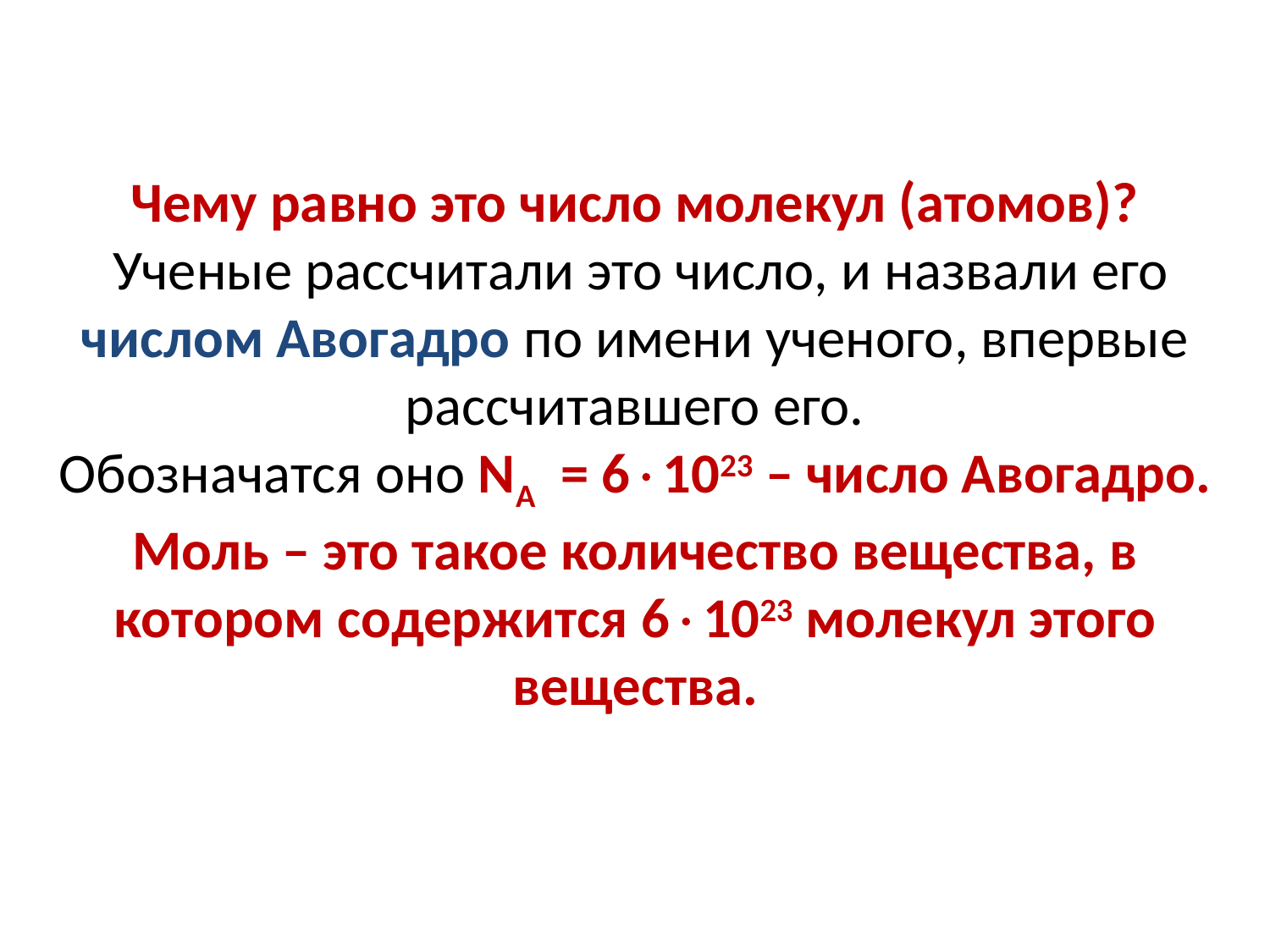

# Чему равно это число молекул (атомов)? Ученые рассчитали это число, и назвали его числом Авогадро по имени ученого, впервые рассчитавшего его. Обозначатся оно NA  = 6⋅1023 – число Авогадро. Моль – это такое количество вещества, в  котором содержится 6⋅1023 молекул этого вещества.